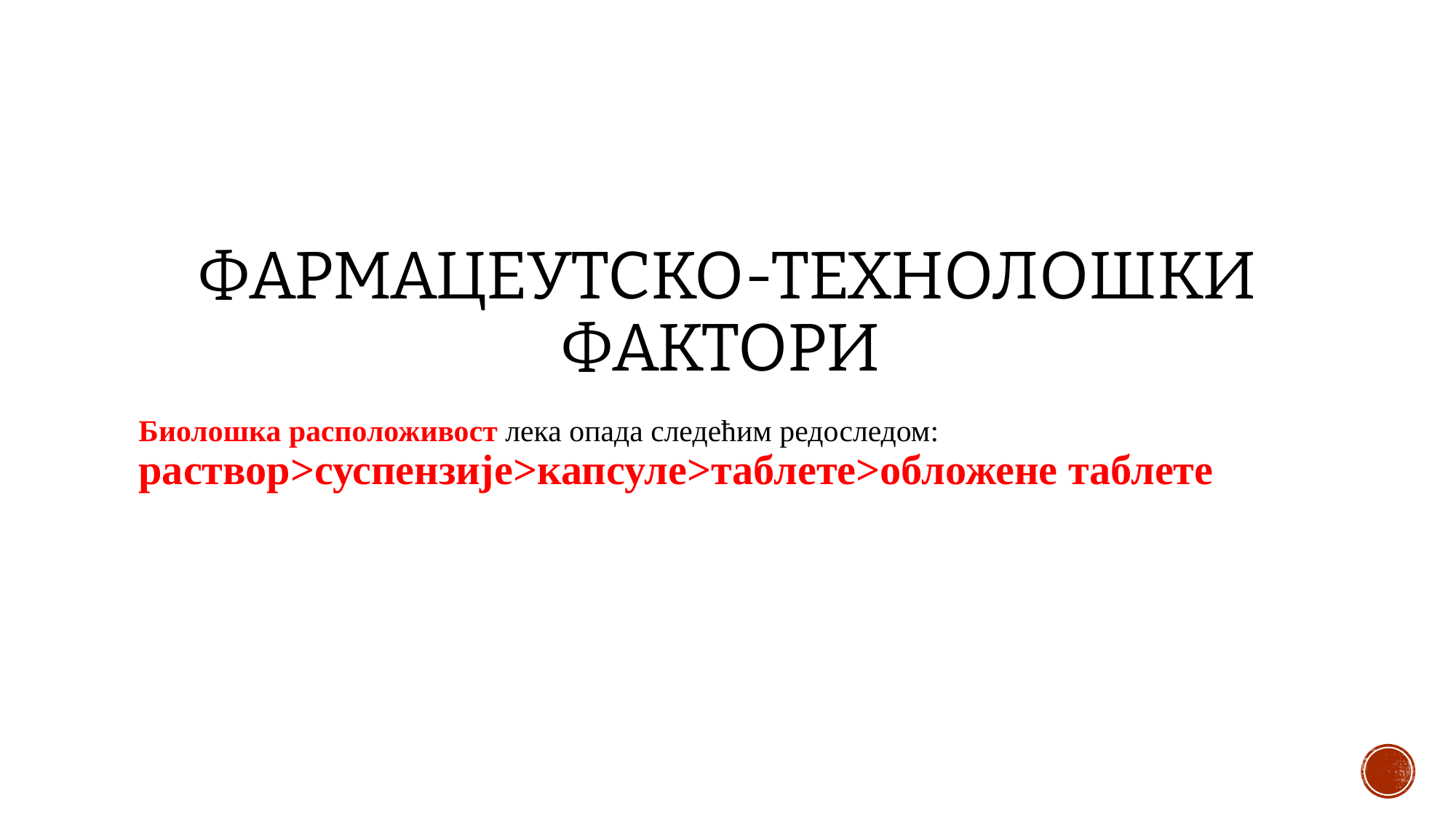

# Фармацеутско-технолошки фактори

Биолошка расположивост лека опада следећим редоследом: раствор>суспензије>капсуле>таблете>обложене таблете